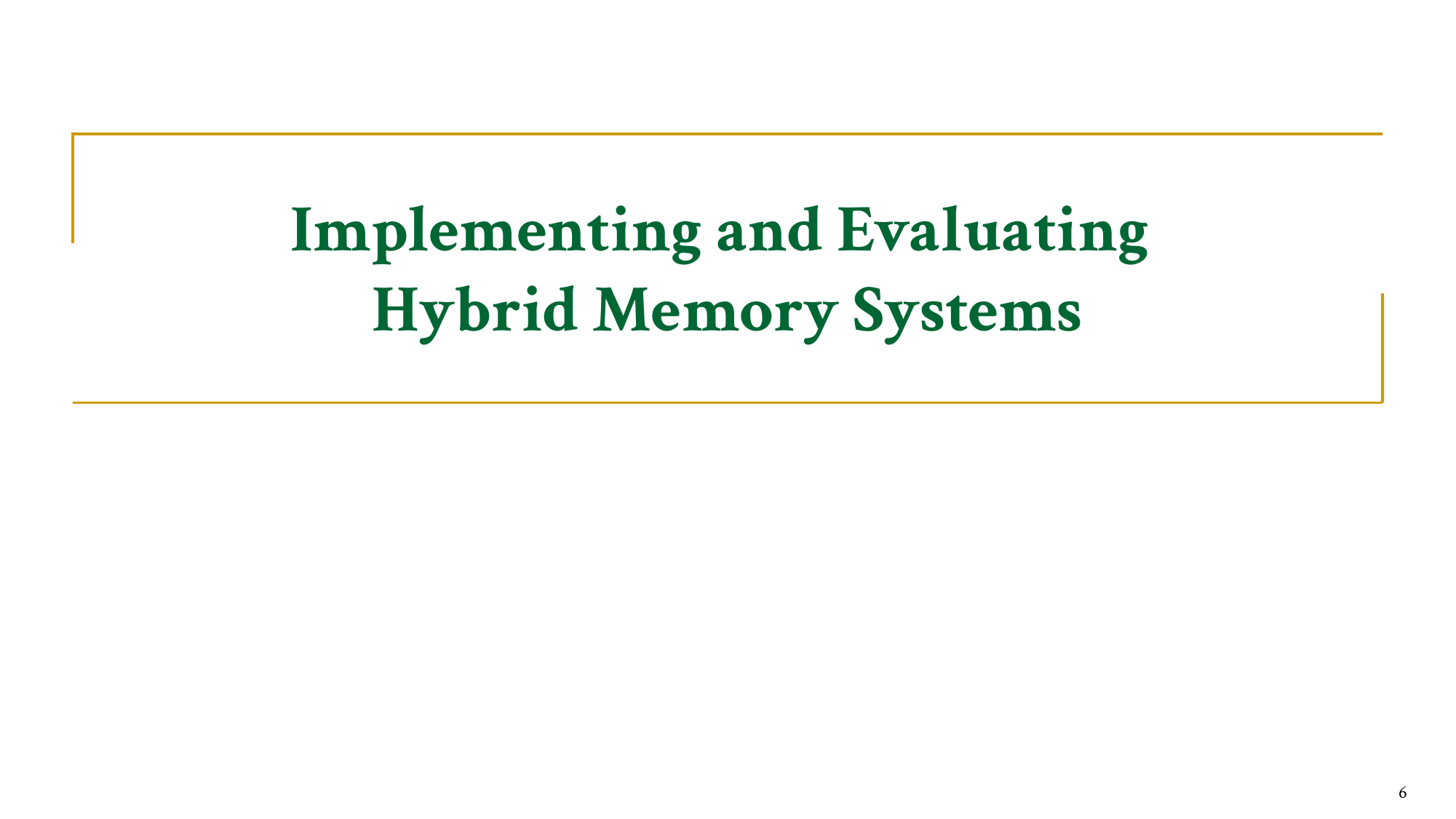

# Implementing and Evaluating Hybrid Memory Systems

6